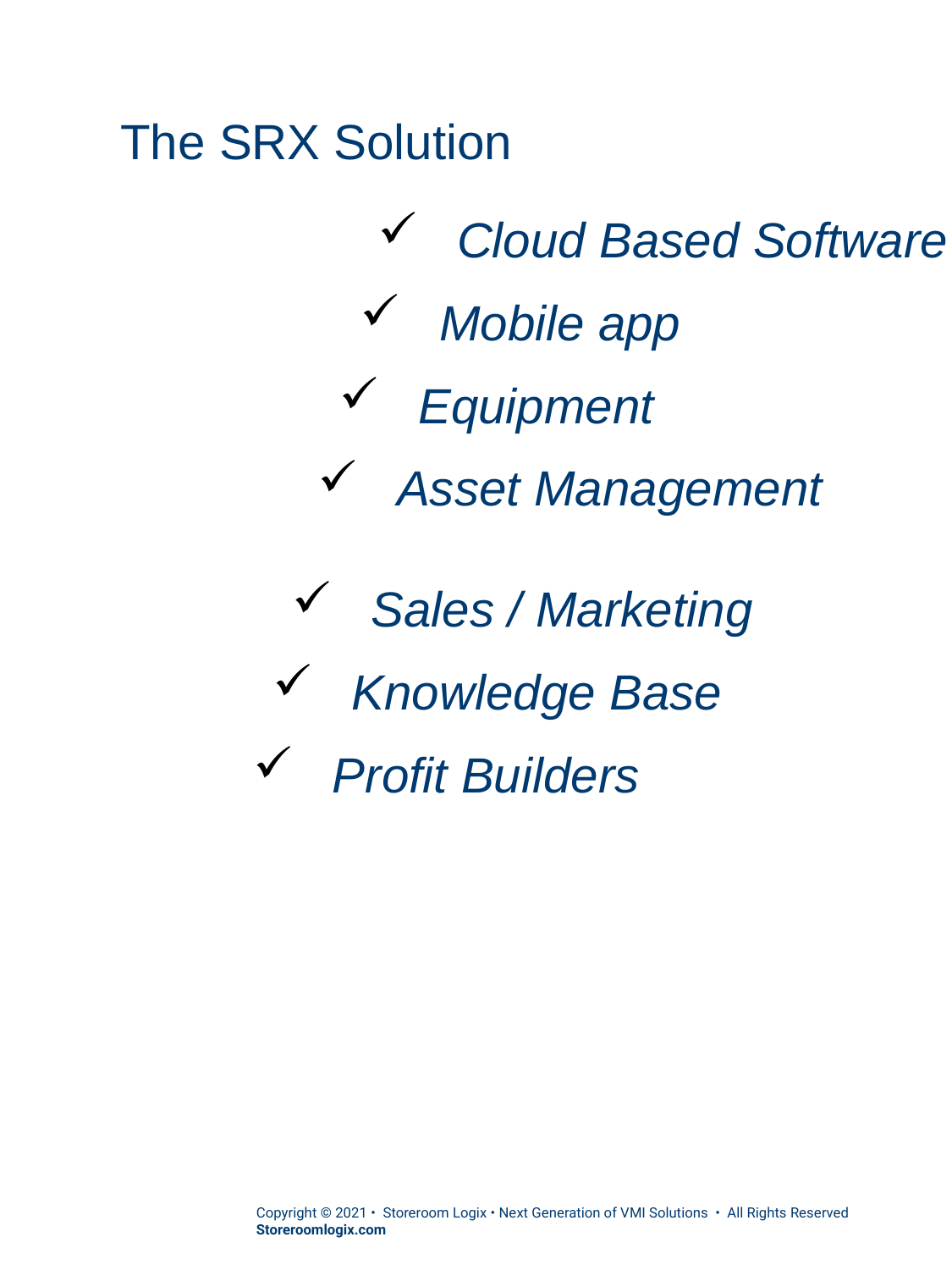

The SRX Solution
Cloud Based Software
Mobile app
Equipment
Asset Management
Sales / Marketing
Knowledge Base
Profit Builders